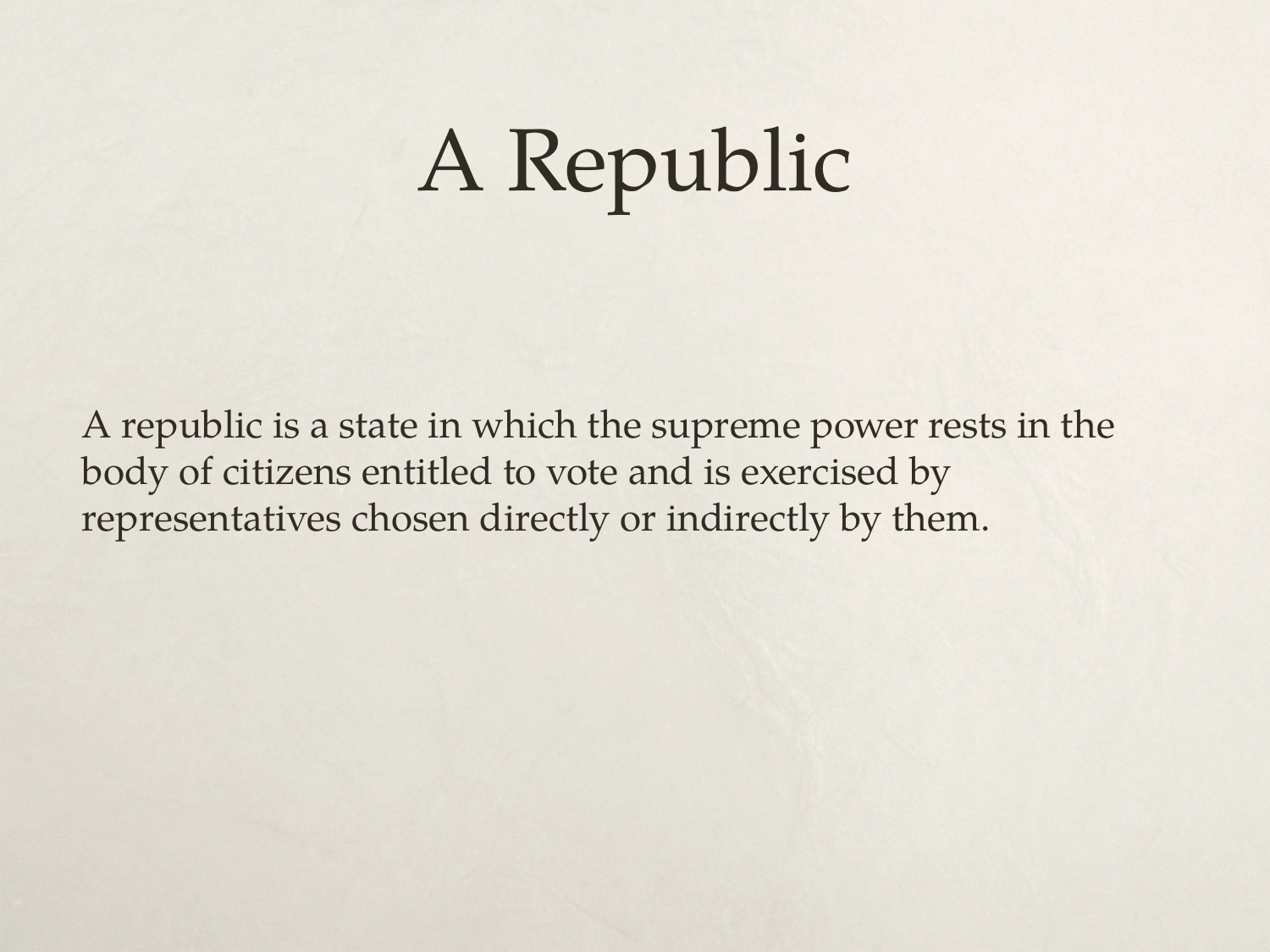

# A Republic
A republic is a state in which the supreme power rests in the body of citizens entitled to vote and is exercised by representatives chosen directly or indirectly by them.